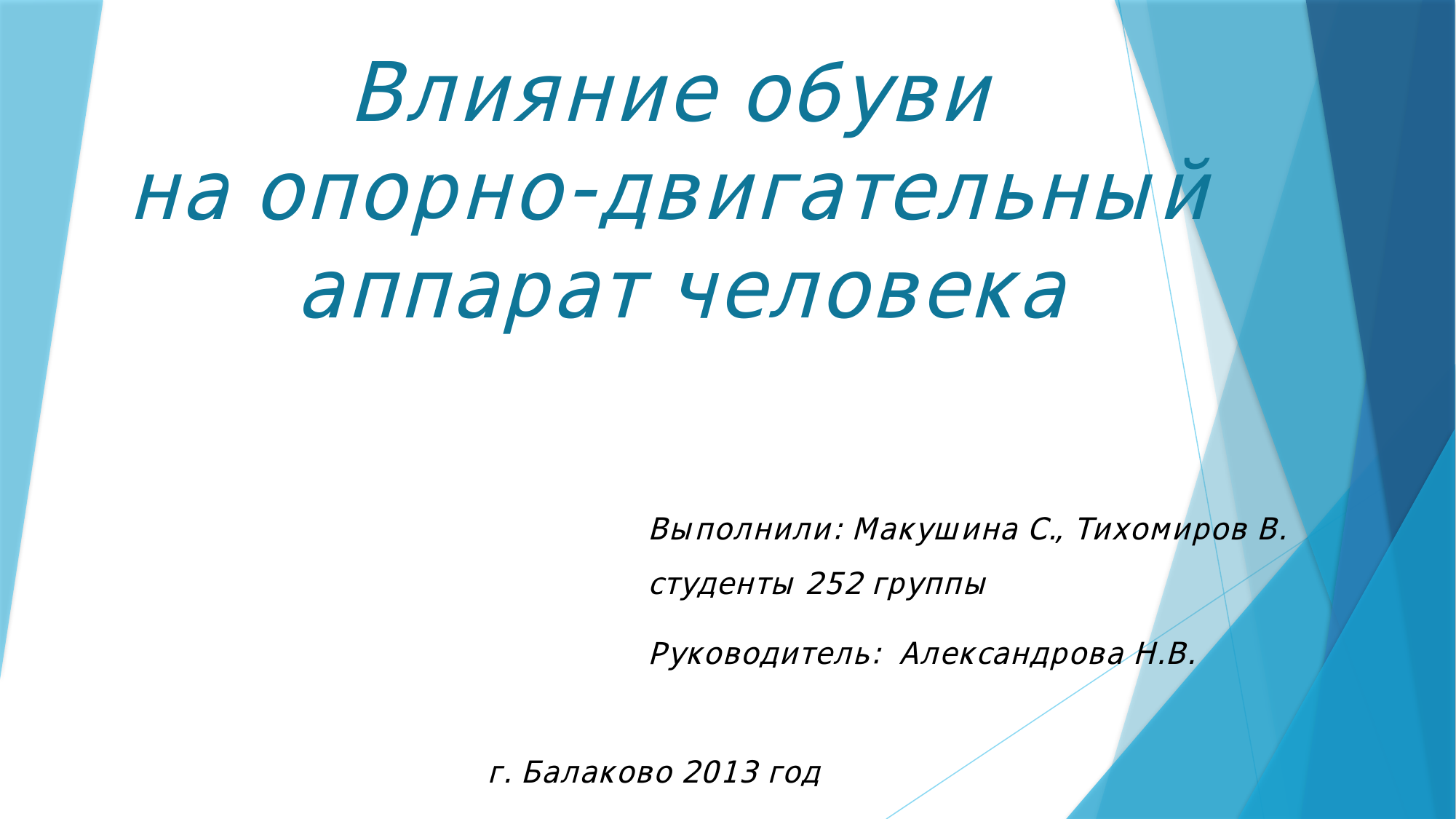

# Влияние обуви на опорно-двигательный аппарат человека
Выполнили: Макушина С., Тихомиров В.  студенты 252 группы
Руководитель:  Александрова Н.В.
г. Балаково 2013 год